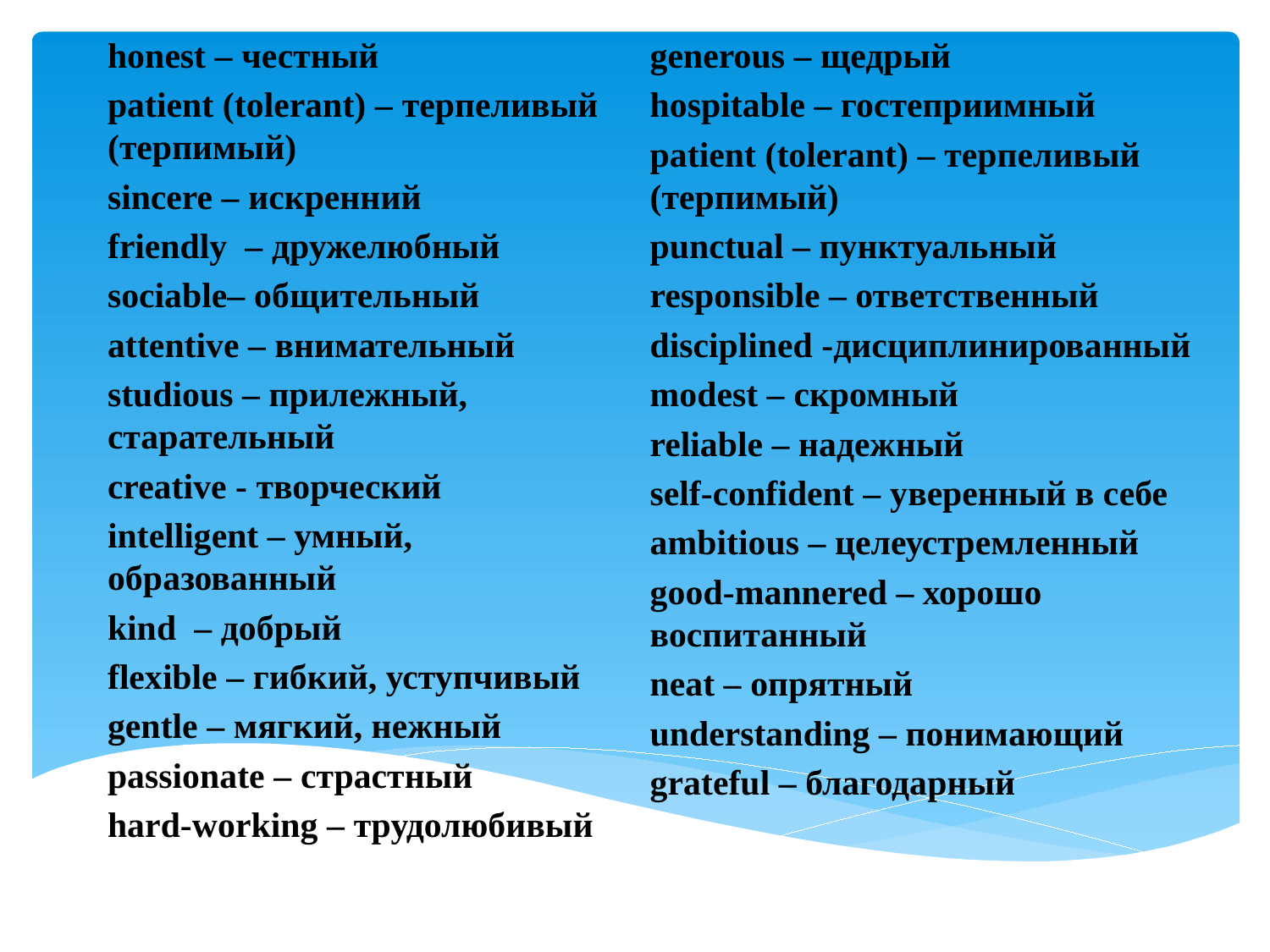

honest – честный
patient (tolerant) – терпеливый (терпимый)
sincere – искренний
friendly  – дружелюбный
sociable– общительный
attentive – внимательный
studious – прилежный, старательный
creative - творческий
intelligent – умный, образованный
kind  – добрый
flexible – гибкий, уступчивый
gentle – мягкий, нежный
passionate – страстный
hard-working – трудолюбивый
generous – щедрый
hospitable – гостеприимный
patient (tolerant) – терпеливый (терпимый)
punctual – пунктуальный
responsible – ответственный
disciplined -дисциплинированный
modest – скромный
reliable – надежный
self-confident – уверенный в себе
ambitious – целеустремленный
good-mannered – хорошо воспитанный
neat – опрятный
understanding – понимающий
grateful – благодарный

#